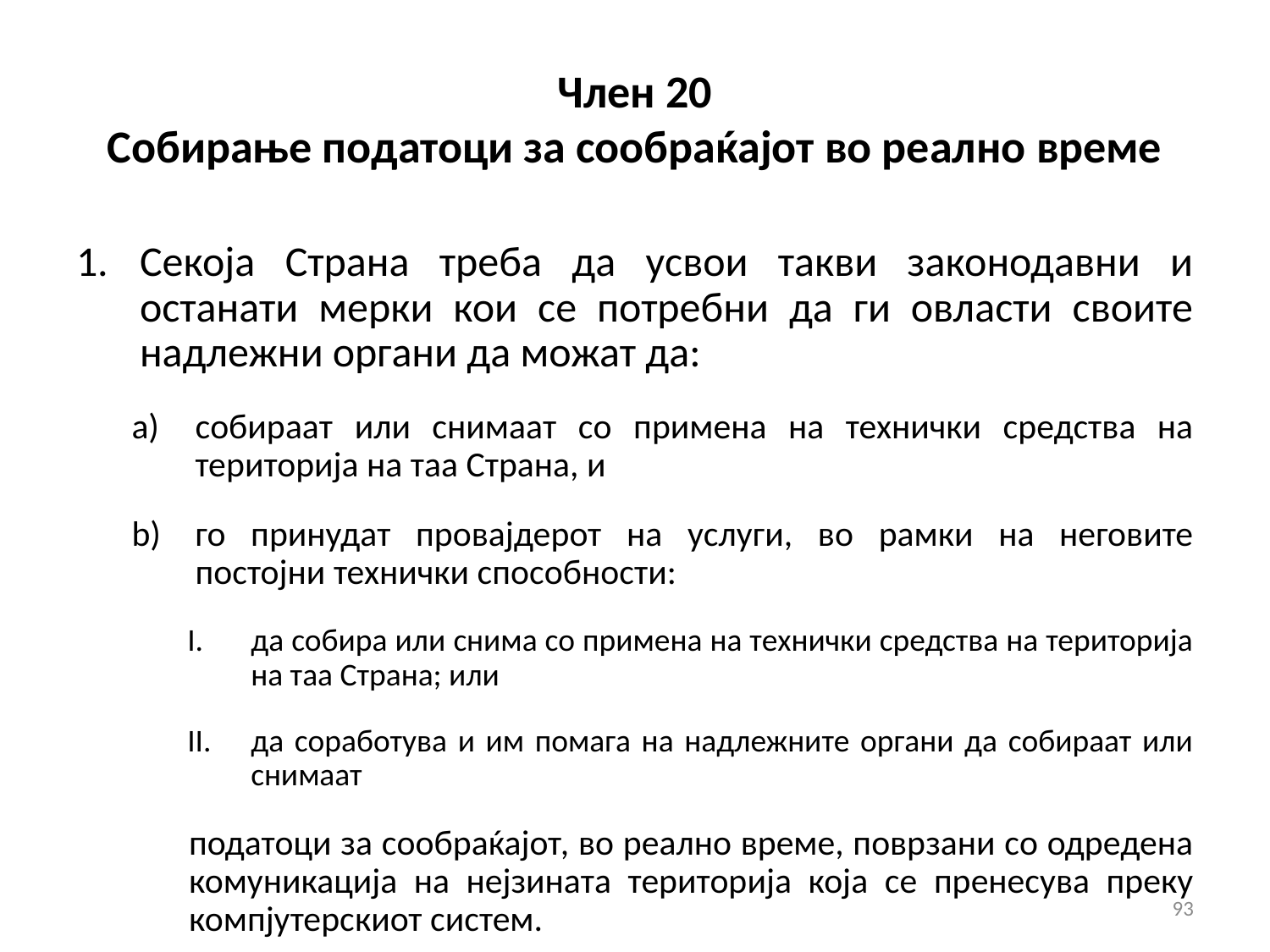

# Член 20 Собирање податоци за сообраќајот во реално време
Секоја Страна треба да усвои такви законодавни и останати мерки кои се потребни да ги овласти своите надлежни органи да можат да:
собираат или снимаат со примена на технички средства на територија на таа Страна, и
го принудат провајдерот на услуги, во рамки на неговите постојни технички способности:
да собира или снима со примена на технички средства на територија на таа Страна; или
да соработува и им помага на надлежните органи да собираат или снимаат
податоци за сообраќајот, во реално време, поврзани со одредена комуникација на нејзината територија која се пренесува преку компјутерскиот систем.
93